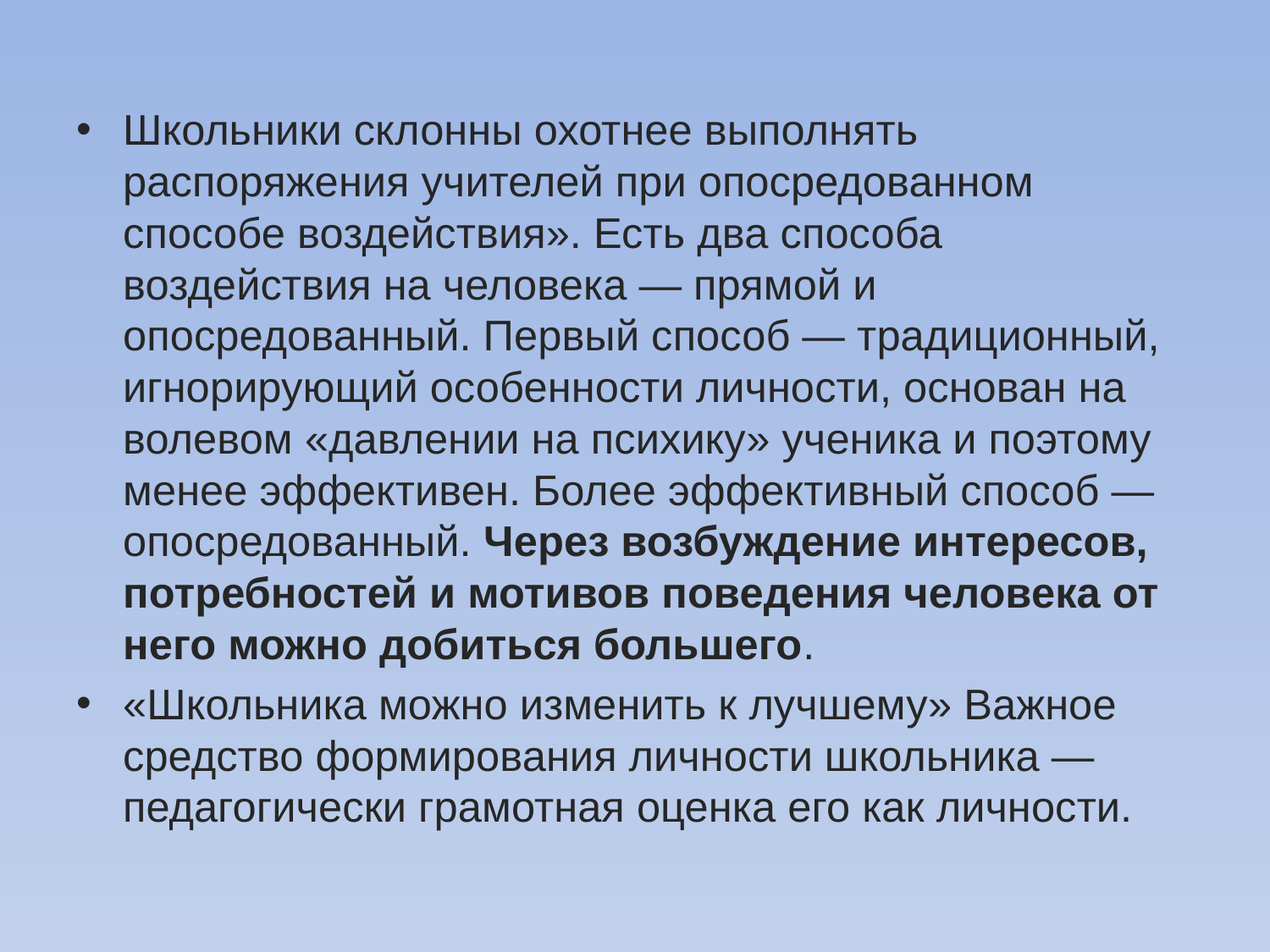

Школьники склонны охотнее выполнять распоряжения учителей при опосредованном способе воздействия». Есть два способа воздействия на человека — прямой и опосредованный. Первый способ — традиционный, игнорирующий особенности личности, основан на волевом «давлении на психику» ученика и поэтому менее эффективен. Более эффективный способ — опосредованный. Через возбуждение интересов, потребностей и мотивов поведения человека от него можно добиться большего.
«Школьника можно изменить к лучшему» Важное средство формирования личности школьника — педагогически грамотная оценка его как личности.